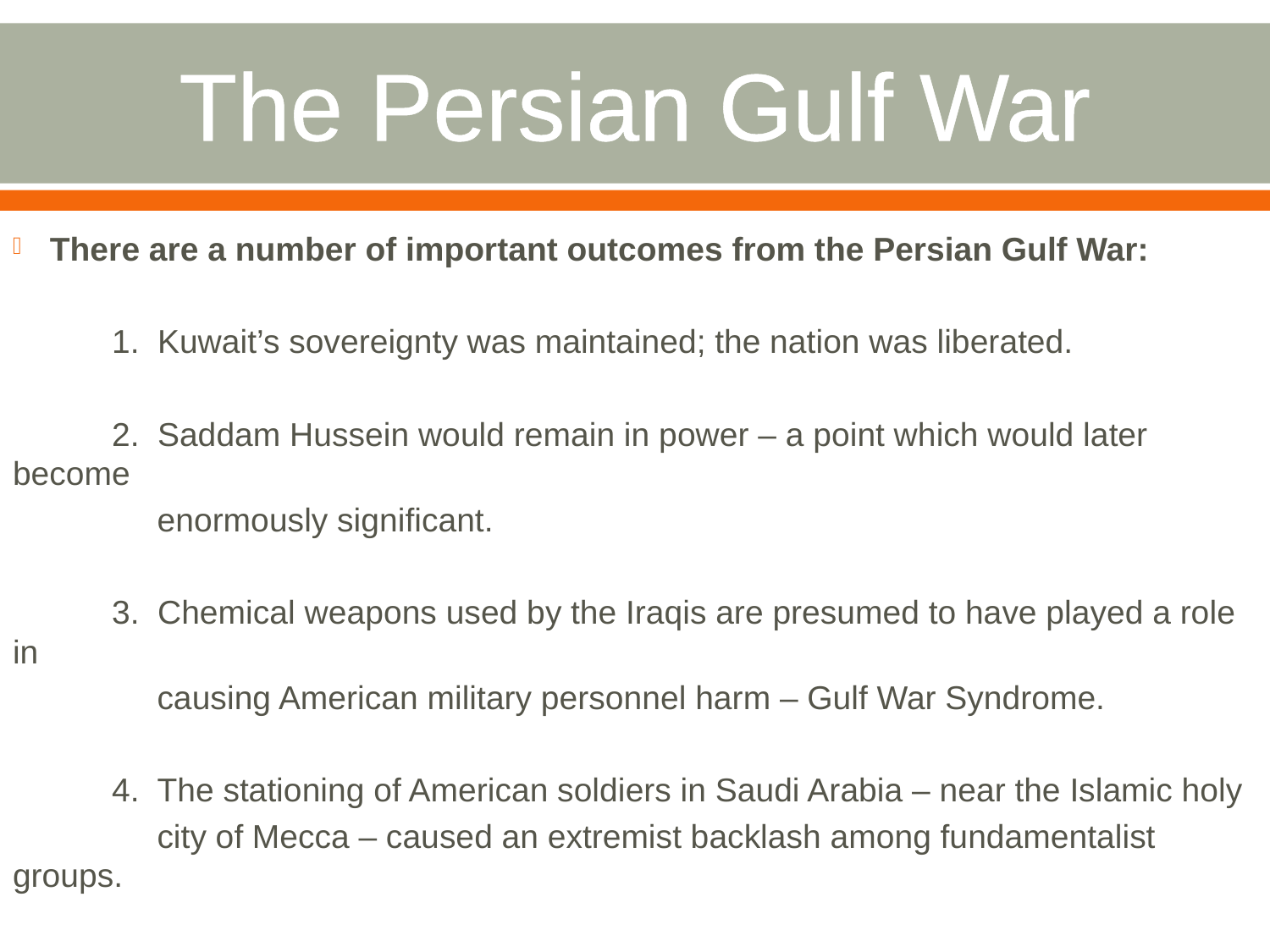

# The Persian Gulf War
There are a number of important outcomes from the Persian Gulf War:

	1.  Kuwait’s sovereignty was maintained; the nation was liberated.

	2.  Saddam Hussein would remain in power – a point which would later become
	     enormously significant.

	3.  Chemical weapons used by the Iraqis are presumed to have played a role in
	     causing American military personnel harm – Gulf War Syndrome.

	4.  The stationing of American soldiers in Saudi Arabia – near the Islamic holy
	     city of Mecca – caused an extremist backlash among fundamentalist groups.